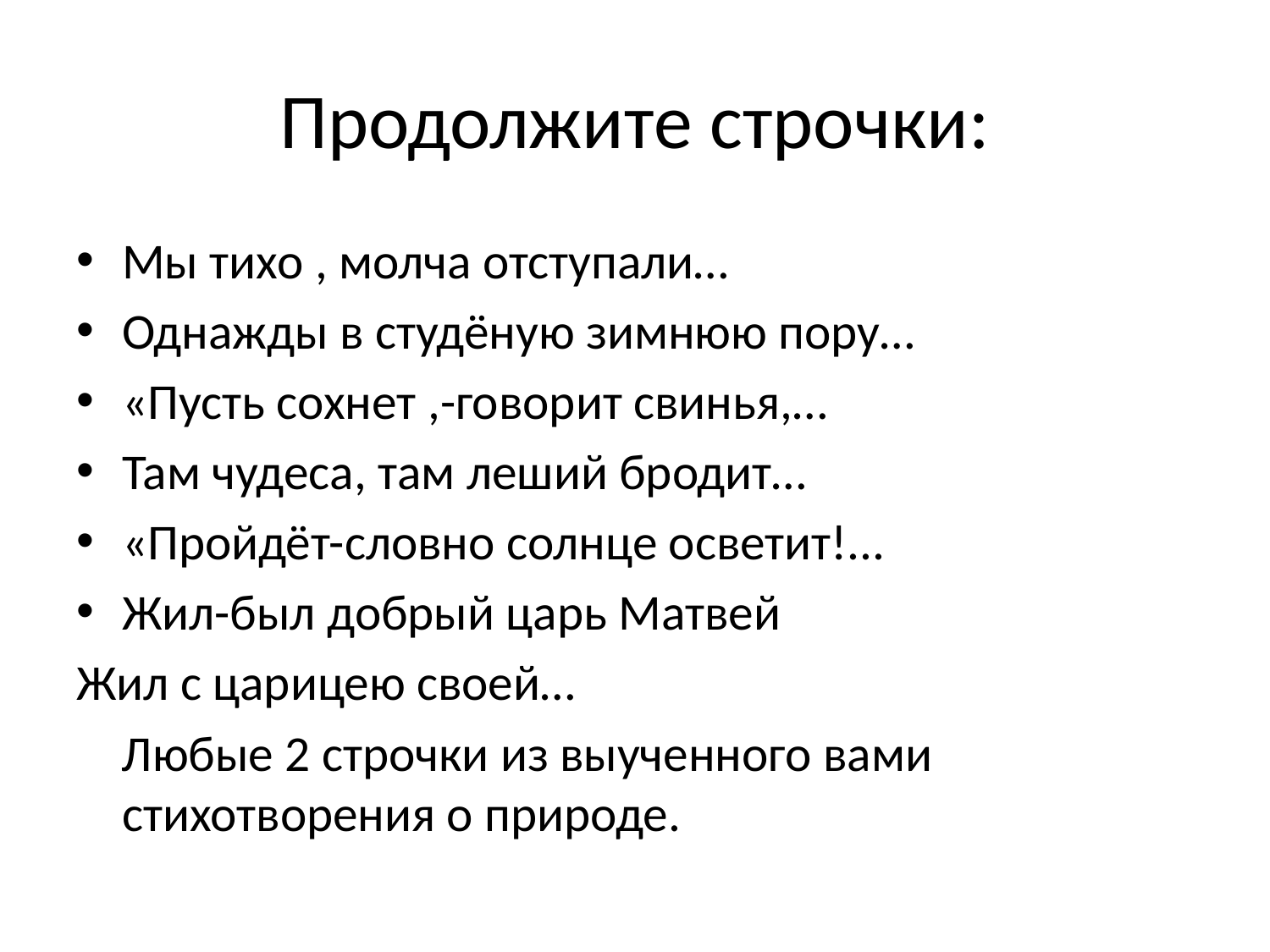

# Продолжите строчки:
Мы тихо , молча отступали…
Однажды в студёную зимнюю пору…
«Пусть сохнет ,-говорит свинья,…
Там чудеса, там леший бродит…
«Пройдёт-словно солнце осветит!...
Жил-был добрый царь Матвей
Жил с царицею своей…
    Любые 2 строчки из выученного вами стихотворения о природе.